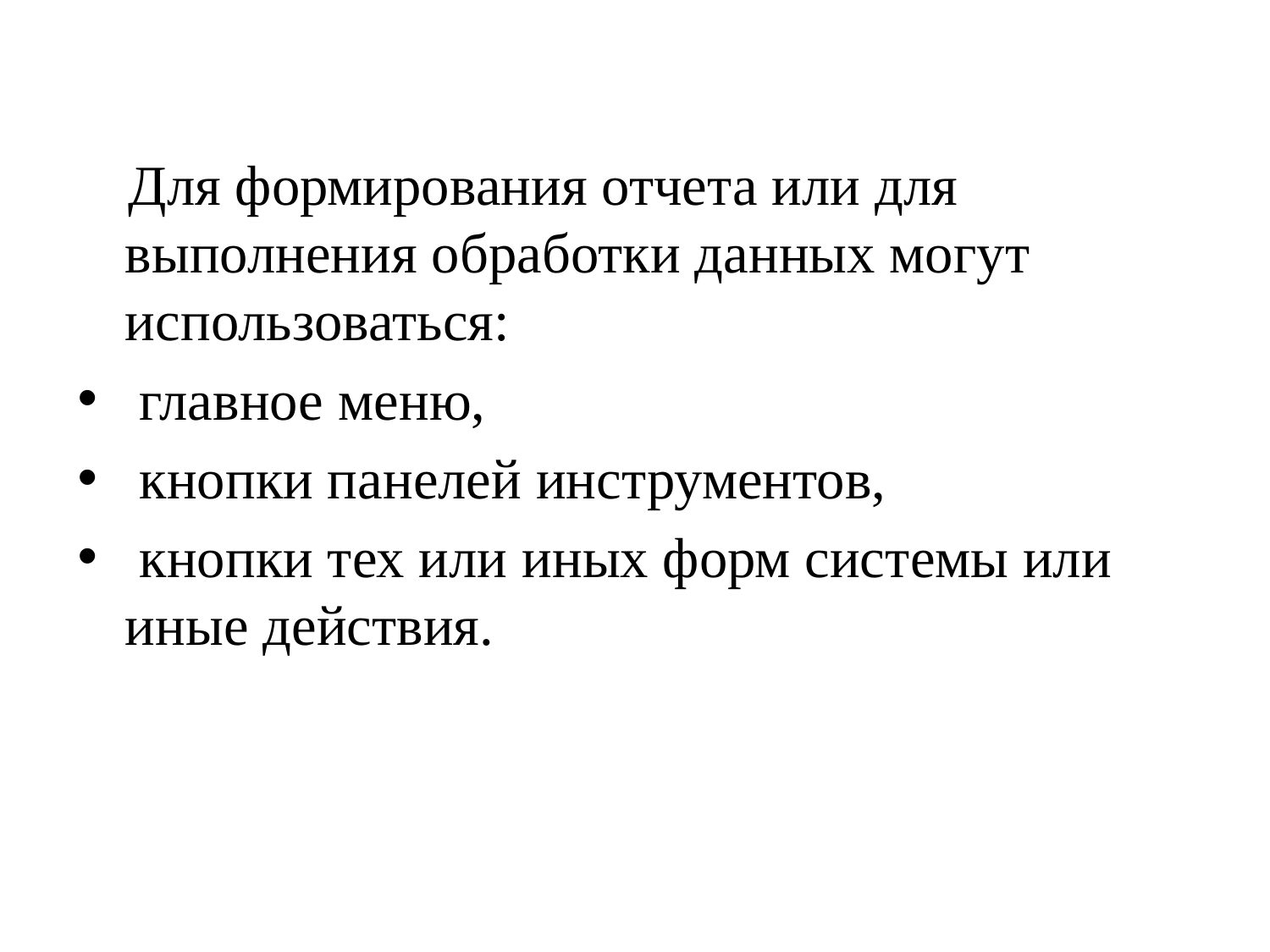

Для формирования отчета или для выполнения обработки данных могут использоваться:
 главное меню,
 кнопки панелей инструментов,
 кнопки тех или иных форм системы или иные действия.